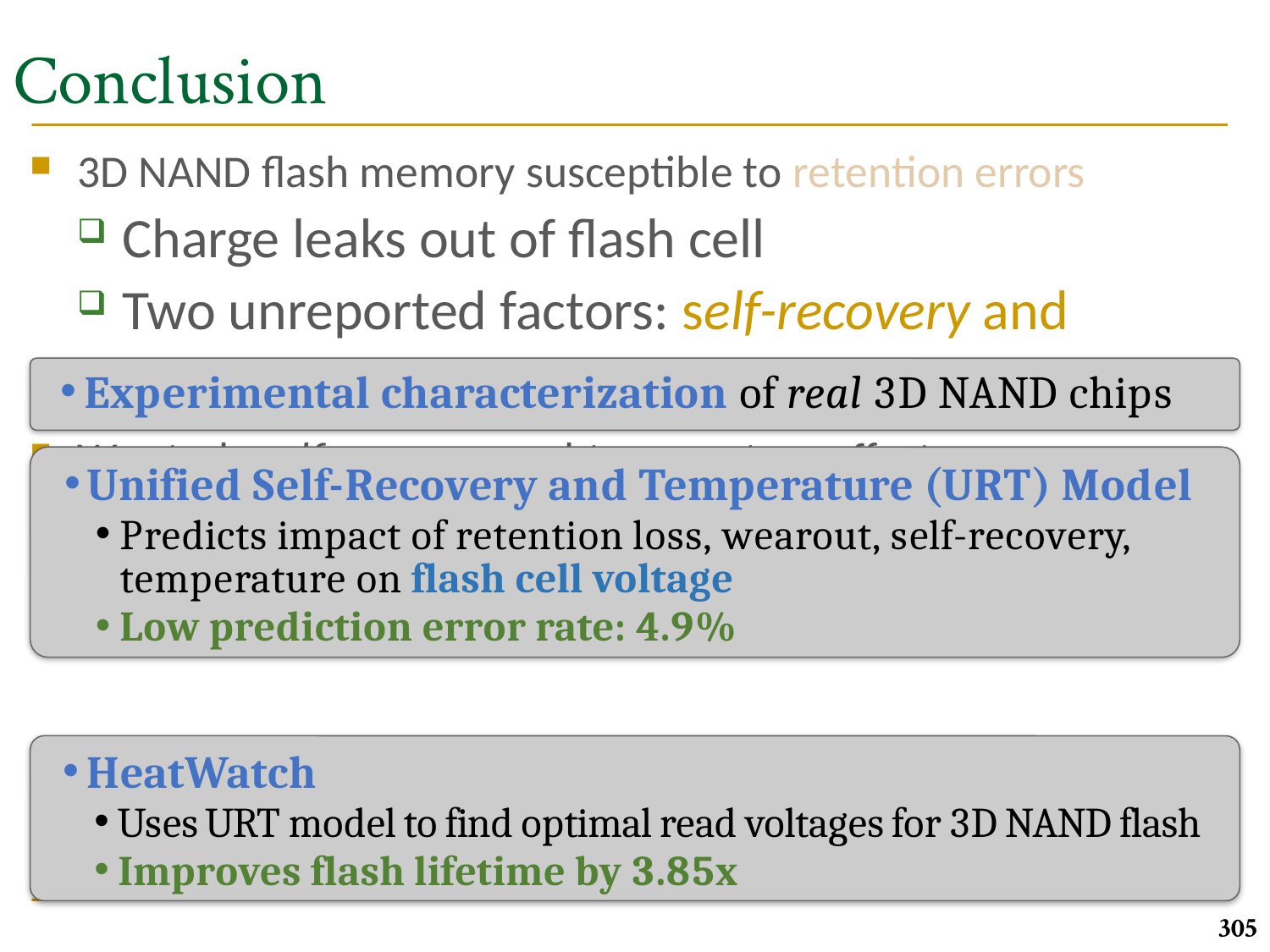

# Conclusion
3D NAND flash memory susceptible to retention errors
Charge leaks out of flash cell
Two unreported factors: self-recovery and temperature
We study self-recovery and temperature effects

We develop a new technique to improve flash reliability
Experimental characterization of real 3D NAND chips
Unified Self-Recovery and Temperature (URT) Model
Predicts impact of retention loss, wearout, self-recovery, temperature on flash cell voltage
Low prediction error rate: 4.9%
HeatWatch
Uses URT model to find optimal read voltages for 3D NAND flash
Improves flash lifetime by 3.85x
305